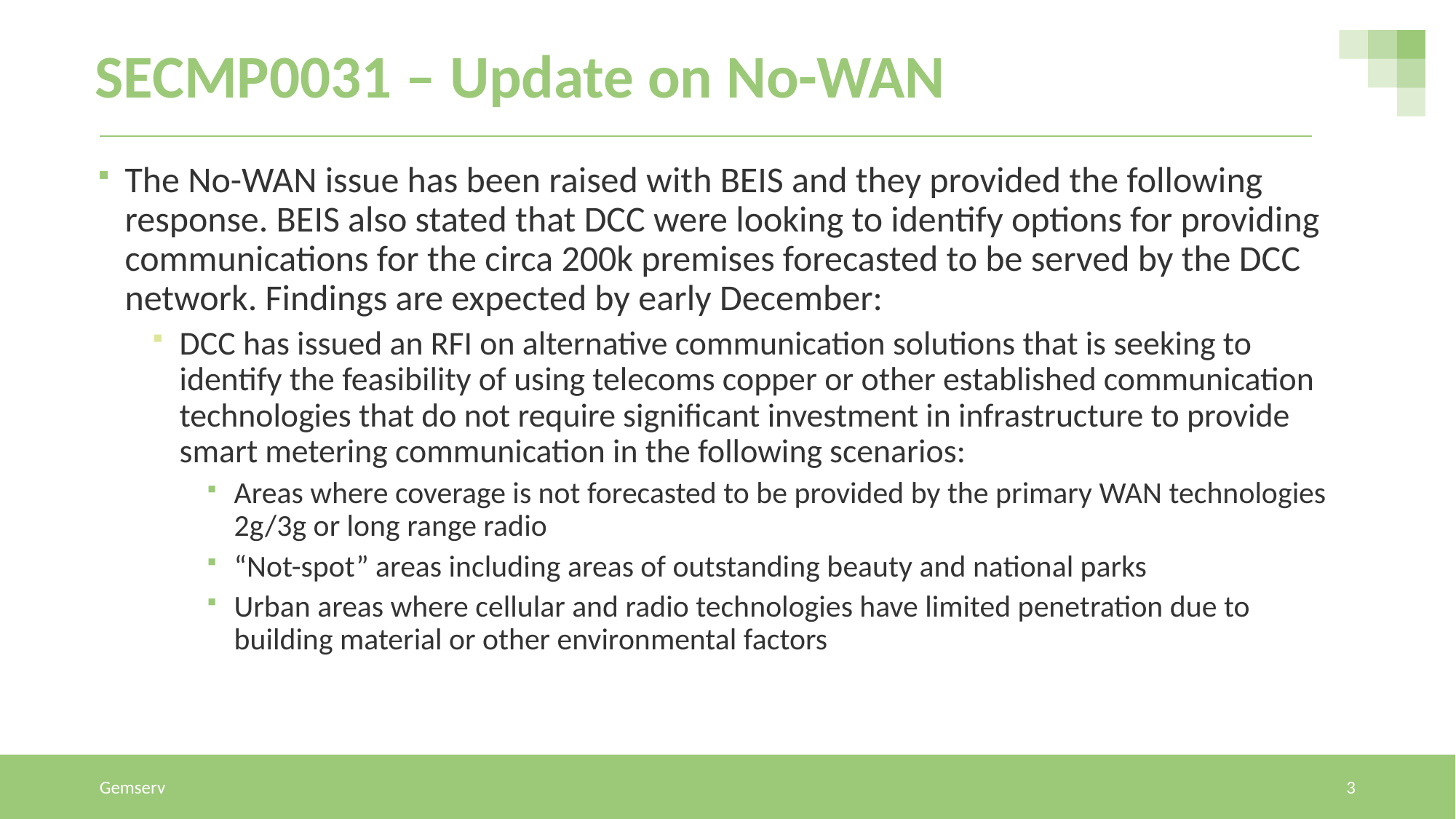

# SECMP0031 – Update on No-WAN
The No-WAN issue has been raised with BEIS and they provided the following response. BEIS also stated that DCC were looking to identify options for providing communications for the circa 200k premises forecasted to be served by the DCC network. Findings are expected by early December:
DCC has issued an RFI on alternative communication solutions that is seeking to identify the feasibility of using telecoms copper or other established communication technologies that do not require significant investment in infrastructure to provide smart metering communication in the following scenarios:
Areas where coverage is not forecasted to be provided by the primary WAN technologies 2g/3g or long range radio
“Not-spot” areas including areas of outstanding beauty and national parks
Urban areas where cellular and radio technologies have limited penetration due to building material or other environmental factors

Gemserv
3